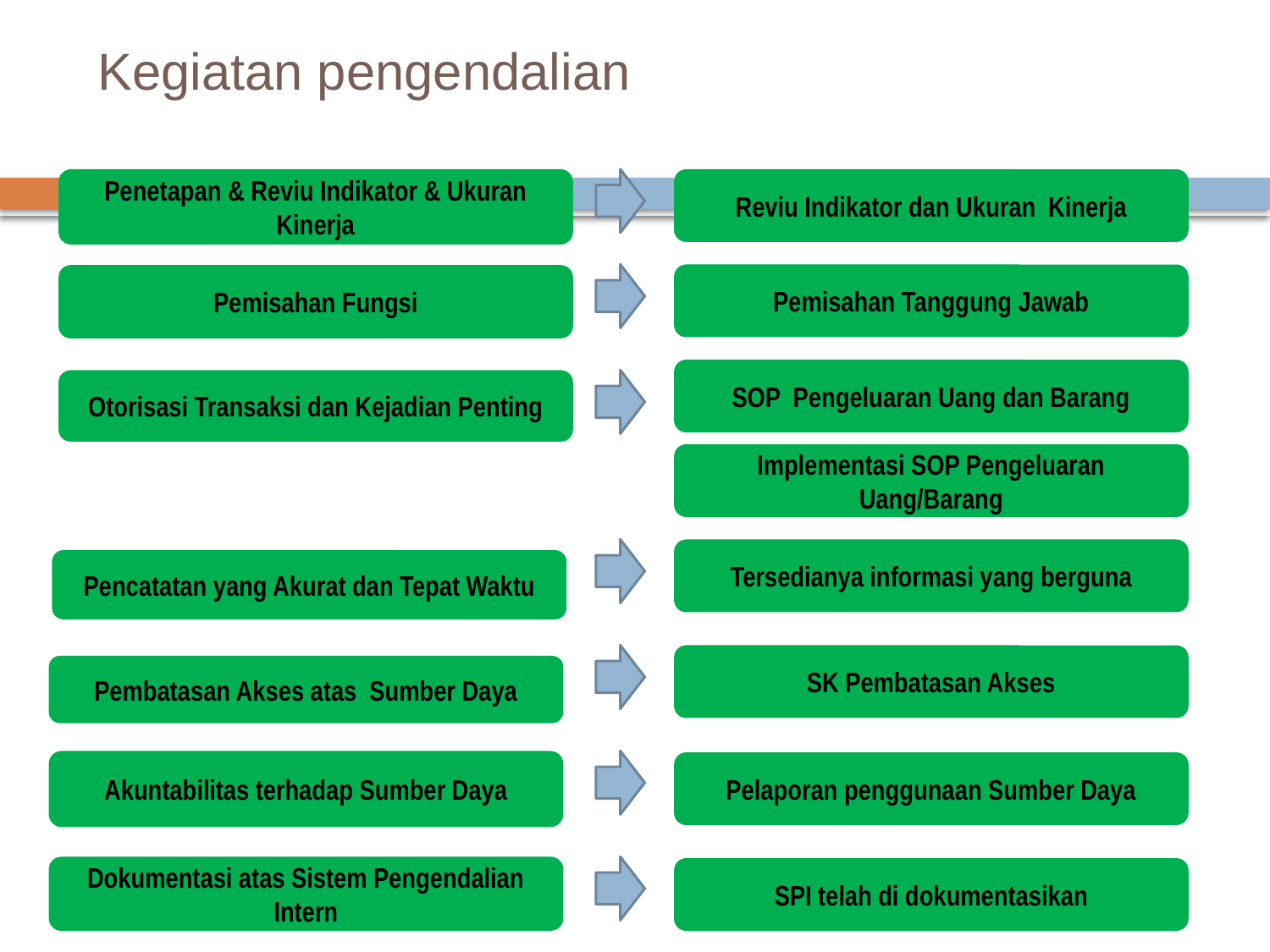

# Kegiatan pengendalian
Penetapan & Reviu Indikator & Ukuran Kinerja

Reviu Indikator dan Ukuran  Kinerja

Pemisahan Tanggung Jawab
Pemisahan Fungsi
SOP  Pengeluaran Uang dan Barang

Otorisasi Transaksi dan Kejadian Penting
Implementasi SOP Pengeluaran Uang/Barang

Tersedianya informasi yang berguna
Pencatatan yang Akurat dan Tepat Waktu

SK Pembatasan Akses
Pembatasan Akses atas  Sumber Daya
Akuntabilitas terhadap Sumber Daya

Pelaporan penggunaan Sumber Daya
Dokumentasi atas Sistem Pengendalian Intern

SPI telah di dokumentasikan